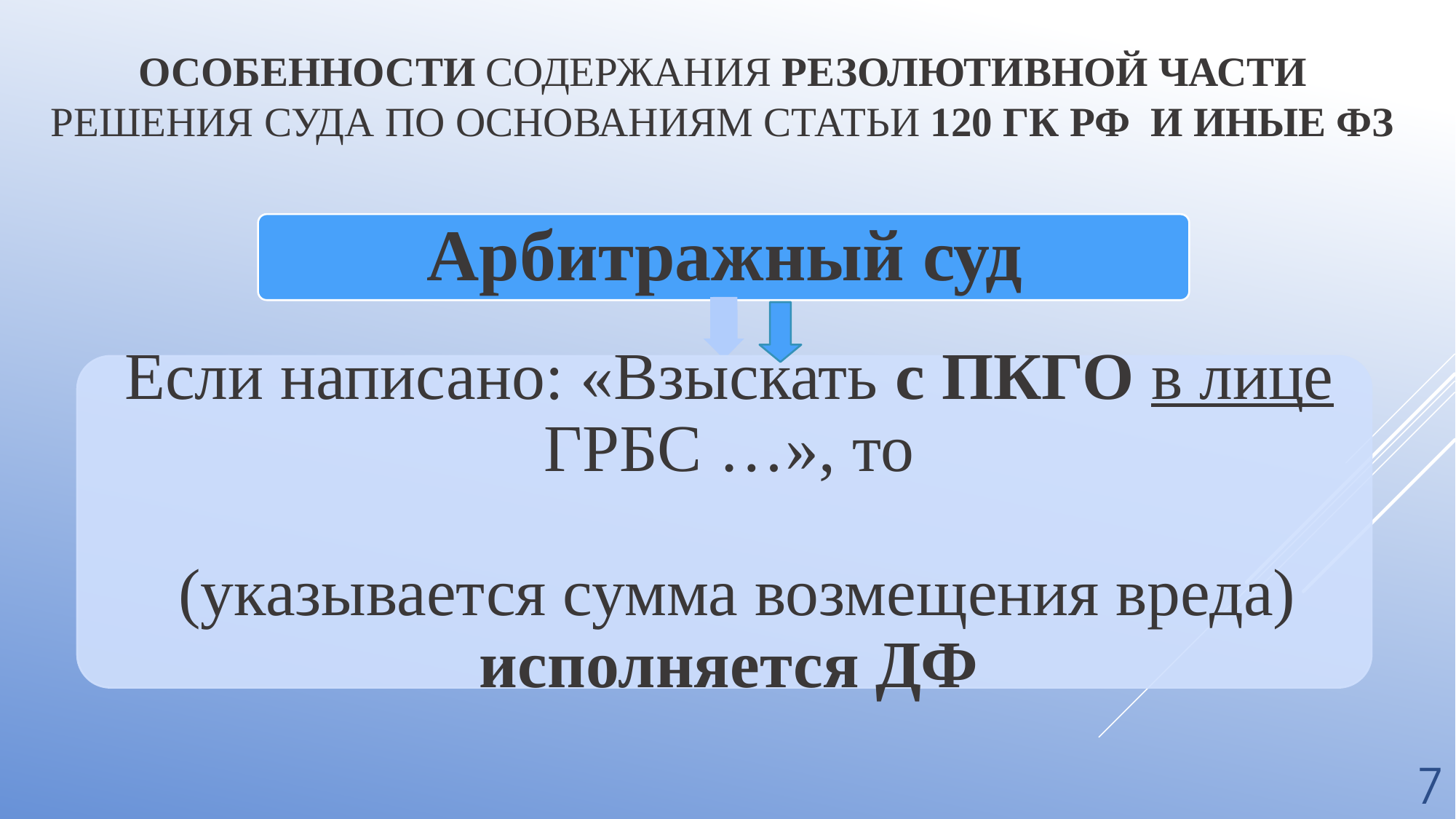

# Особенности содержания резолютивной части решения суда по основаниям статьи 120 гк рф  и иные ФЗ
Арбитражный суд
Если написано: «Взыскать с ПКГО в лице ГРБС …», то

 (указывается сумма возмещения вреда)
исполняется ДФ

7